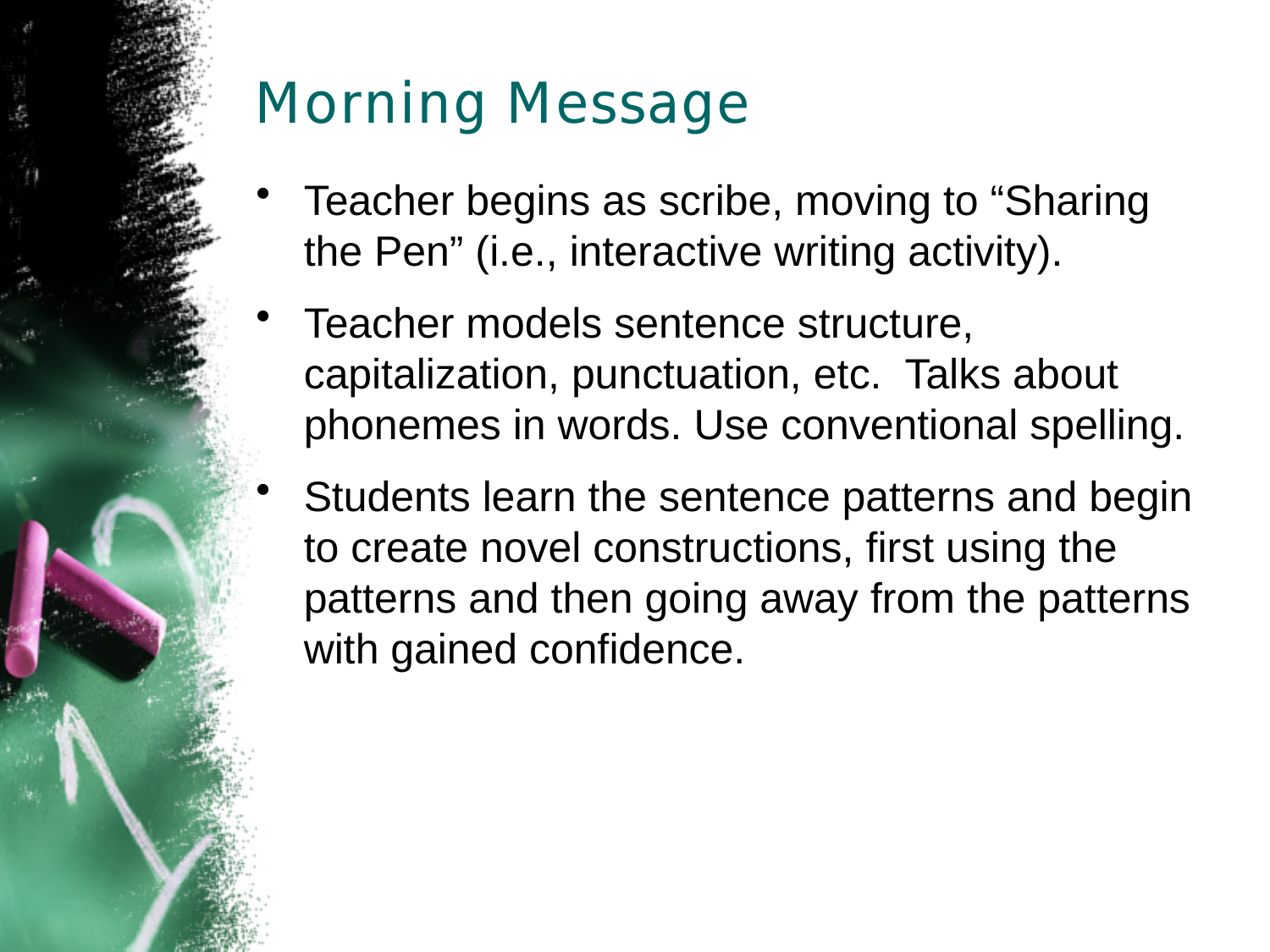

# Morning Message
Teacher begins as scribe, moving to “Sharing the Pen” (i.e., interactive writing activity).
Teacher models sentence structure, capitalization, punctuation, etc.  Talks about phonemes in words. Use conventional spelling.
Students learn the sentence patterns and begin to create novel constructions, first using the patterns and then going away from the patterns with gained confidence.